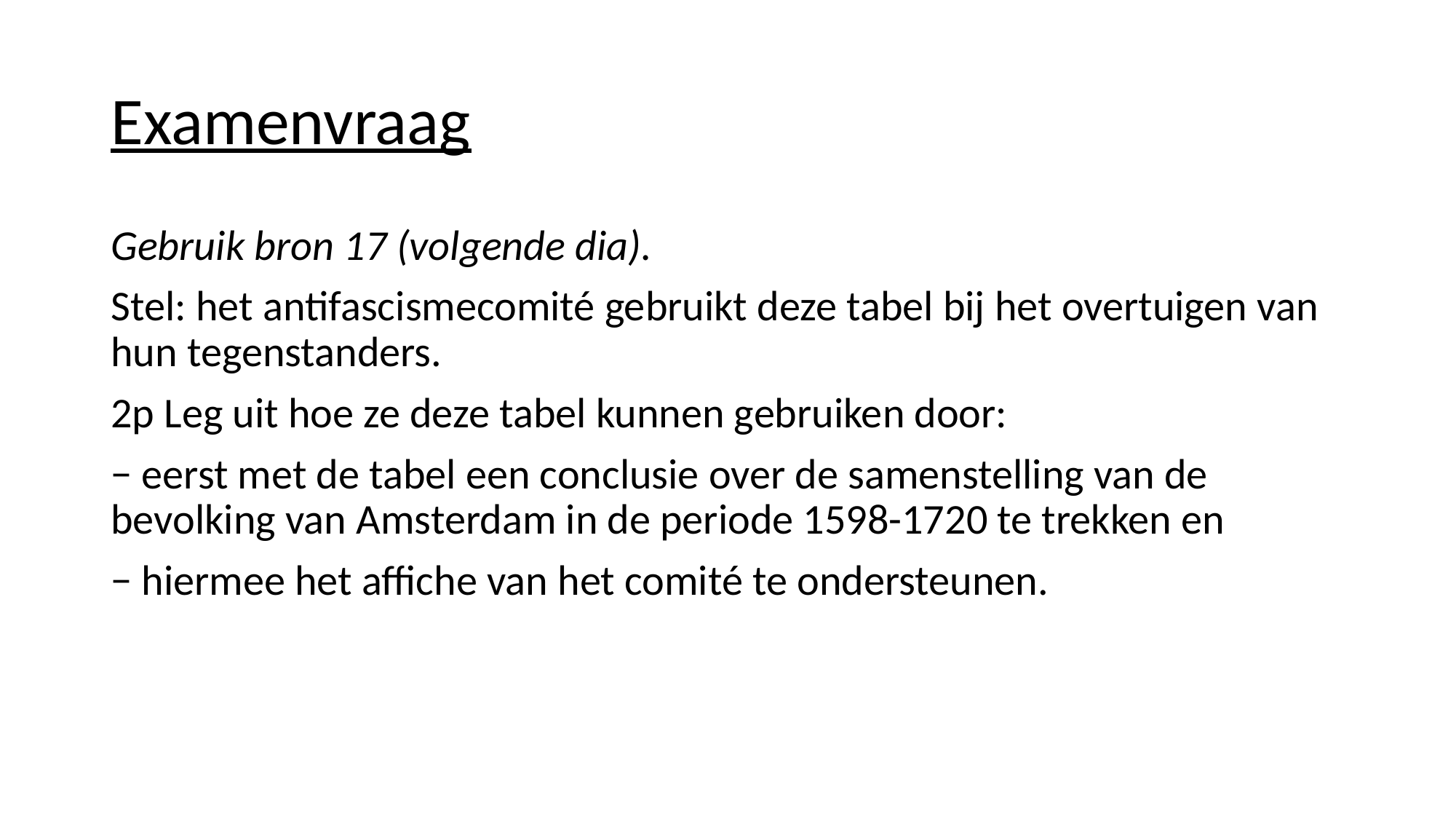

# Examenvraag
Gebruik bron 17 (volgende dia).
Stel: het antifascismecomité gebruikt deze tabel bij het overtuigen van hun tegenstanders.
2p Leg uit hoe ze deze tabel kunnen gebruiken door:
− eerst met de tabel een conclusie over de samenstelling van de bevolking van Amsterdam in de periode 1598-1720 te trekken en
− hiermee het affiche van het comité te ondersteunen.